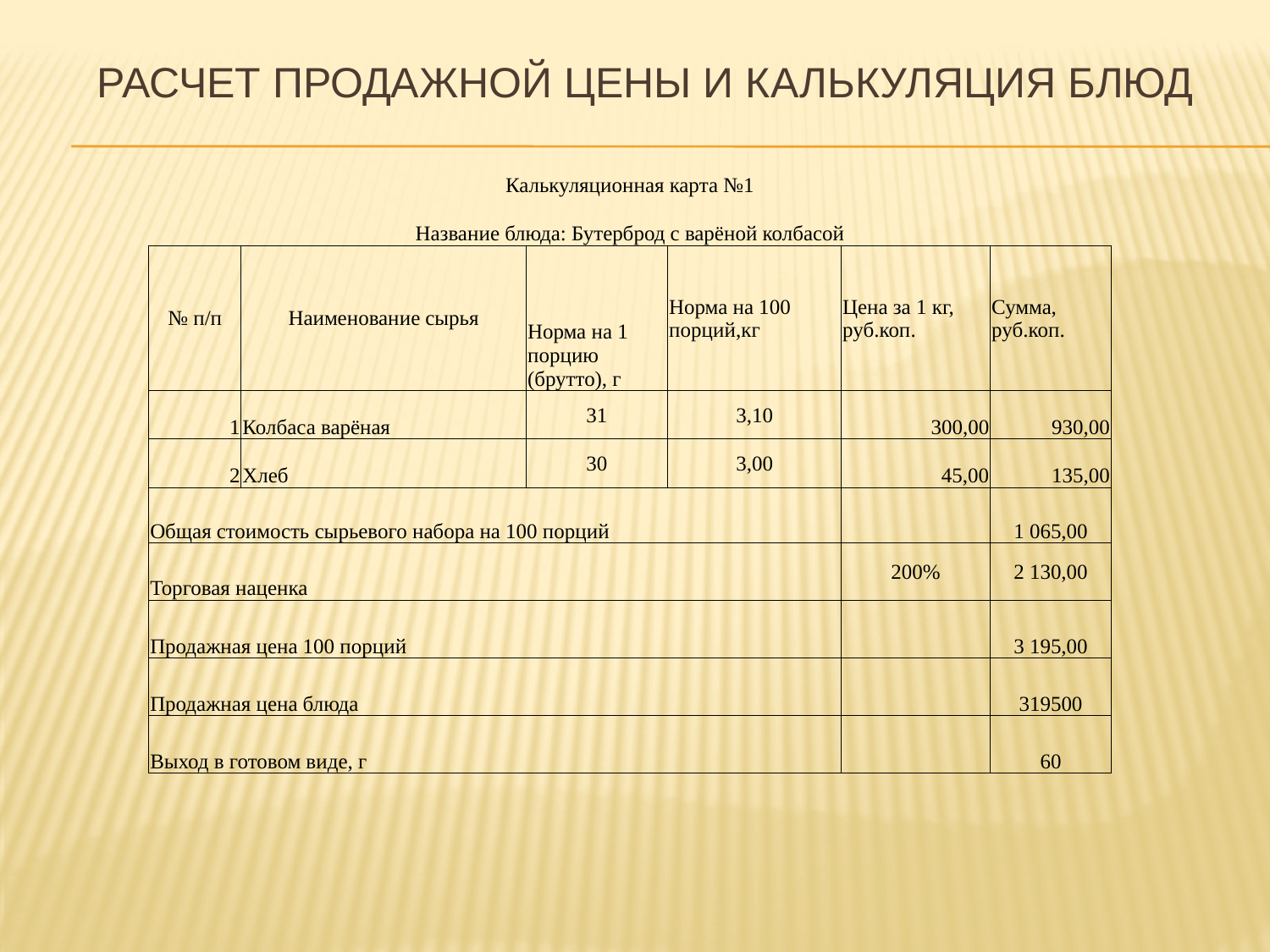

# Расчет продажной цены и калькуляция блюд
| Калькуляционная карта №1 |  |  |  |  |  |
| --- | --- | --- | --- | --- | --- |
| Название блюда: Бутерброд с варёной колбасой |  |  |  |  |  |
| № п/п | Наименование сырья | Норма на 1 порцию (брутто), г | Норма на 100 порций,кг | Цена за 1 кг, руб.коп. | Сумма, руб.коп. |
| 1 | Колбаса варёная | 31 | 3,10 | 300,00 | 930,00 |
| 2 | Хлеб | 30 | 3,00 | 45,00 | 135,00 |
| Общая стоимость сырьевого набора на 100 порций |  |  |  |  | 1 065,00 |
| Торговая наценка |  |  |  | 200% | 2 130,00 |
| Продажная цена 100 порций |  |  |  |  | 3 195,00 |
| Продажная цена блюда |  |  |  |  | 319500 |
| Выход в готовом виде, г |  |  |  |  | 60 |